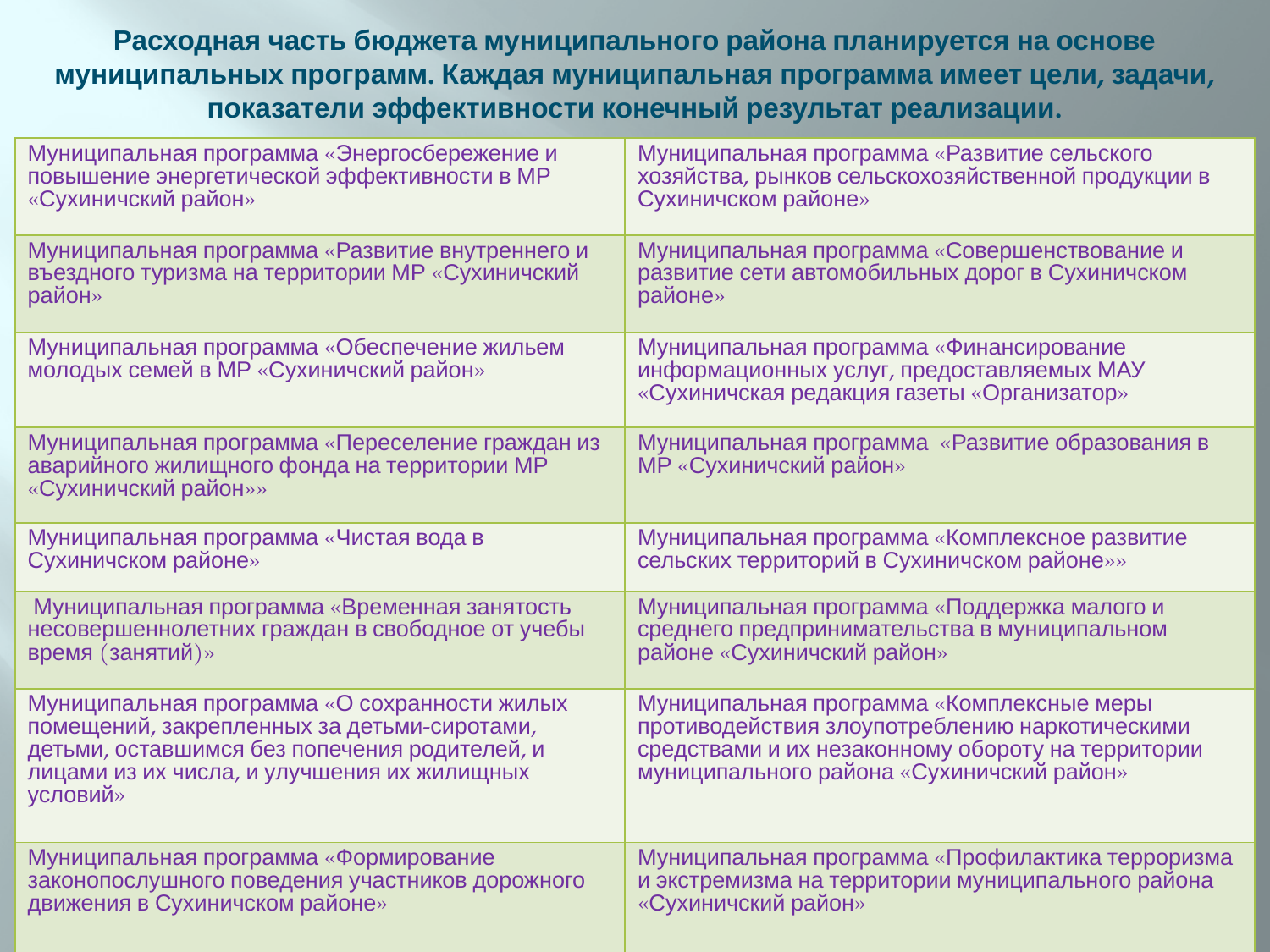

Расходная часть бюджета муниципального района планируется на основе муниципальных программ. Каждая муниципальная программа имеет цели, задачи, показатели эффективности конечный результат реализации.
| Муниципальная программа «Энергосбережение и повышение энергетической эффективности в МР «Сухиничский район» | Муниципальная программа «Развитие сельского хозяйства, рынков сельскохозяйственной продукции в Сухиничском районе» |
| --- | --- |
| Муниципальная программа «Развитие внутреннего и въездного туризма на территории МР «Сухиничский район» | Муниципальная программа «Совершенствование и развитие сети автомобильных дорог в Сухиничском районе» |
| Муниципальная программа «Обеспечение жильем молодых семей в МР «Сухиничский район» | Муниципальная программа «Финансирование информационных услуг, предоставляемых МАУ «Сухиничская редакция газеты «Организатор» |
| Муниципальная программа «Переселение граждан из аварийного жилищного фонда на территории МР «Сухиничский район»» | Муниципальная программа «Развитие образования в МР «Сухиничский район» |
| Муниципальная программа «Чистая вода в Сухиничском районе» | Муниципальная программа «Комплексное развитие сельских территорий в Сухиничском районе»» |
| Муниципальная программа «Временная занятость несовершеннолетних граждан в свободное от учебы время (занятий)» | Муниципальная программа «Поддержка малого и среднего предпринимательства в муниципальном районе «Сухиничский район» |
| Муниципальная программа «О сохранности жилых помещений, закрепленных за детьми-сиротами, детьми, оставшимся без попечения родителей, и лицами из их числа, и улучшения их жилищных условий» | Муниципальная программа «Комплексные меры противодействия злоупотреблению наркотическими средствами и их незаконному обороту на территории муниципального района «Сухиничский район» |
| Муниципальная программа «Формирование законопослушного поведения участников дорожного движения в Сухиничском районе» | Муниципальная программа «Профилактика терроризма и экстремизма на территории муниципального района «Сухиничский район» |
13